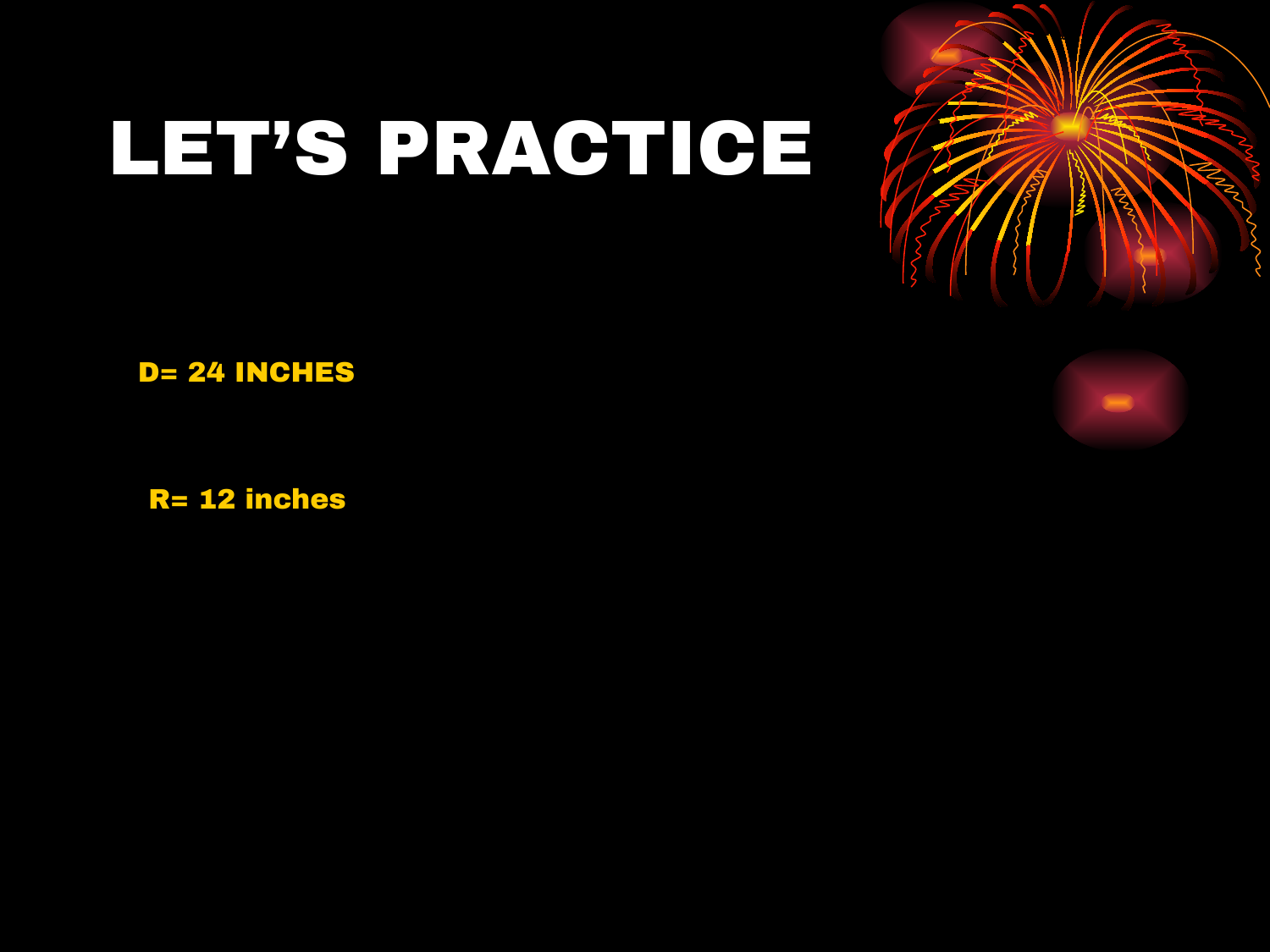

# LET’S PRACTICE

D= 24 INCHES

R= 12 inches